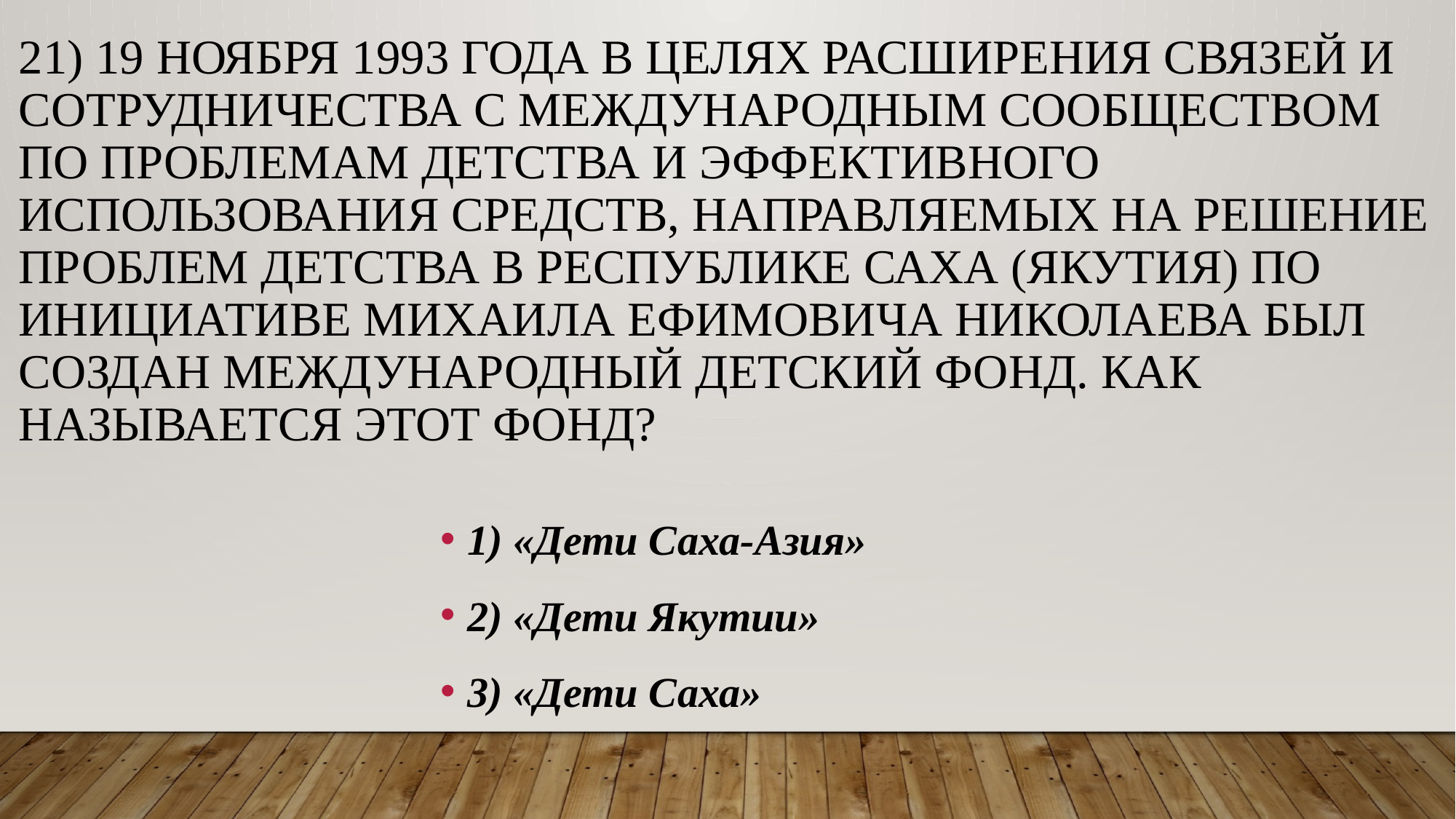

21) 19 ноября 1993 года в целях расширения связей и сотрудничества с международным сообществом по проблемам детства и эффективного использования средств, направляемых на решение проблем детства в Республике Саха (Якутия) по инициативе Михаила Ефимовича Николаева был создан Международный детский фонд. Как называется этот фонд?

1) «Дети Саха-Азия»
2) «Дети Якутии»
3) «Дети Саха»